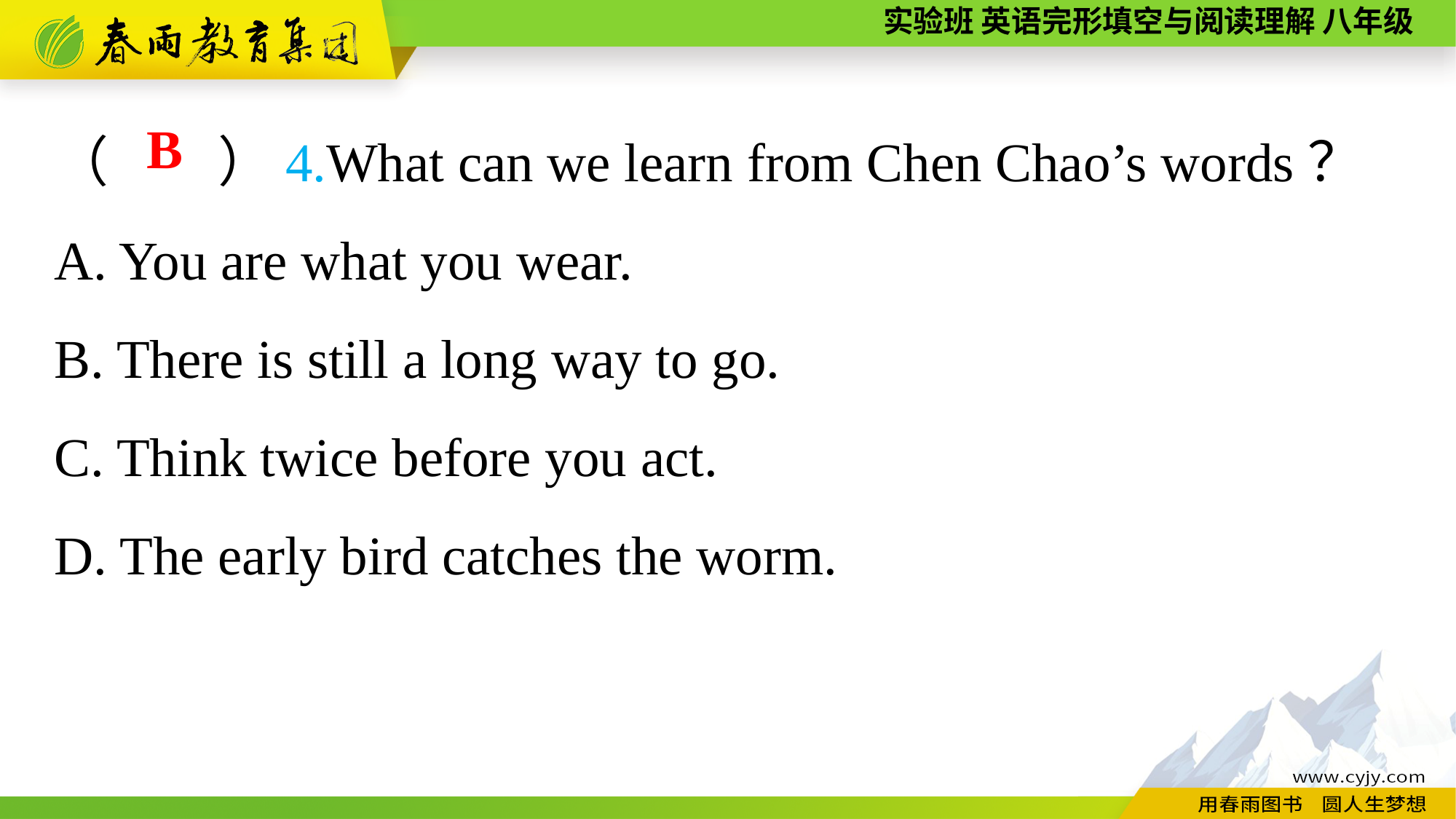

（　　）4.What can we learn from Chen Chao’s words？
A. You are what you wear.
B. There is still a long way to go.
C. Think twice before you act.
D. The early bird catches the worm.
B